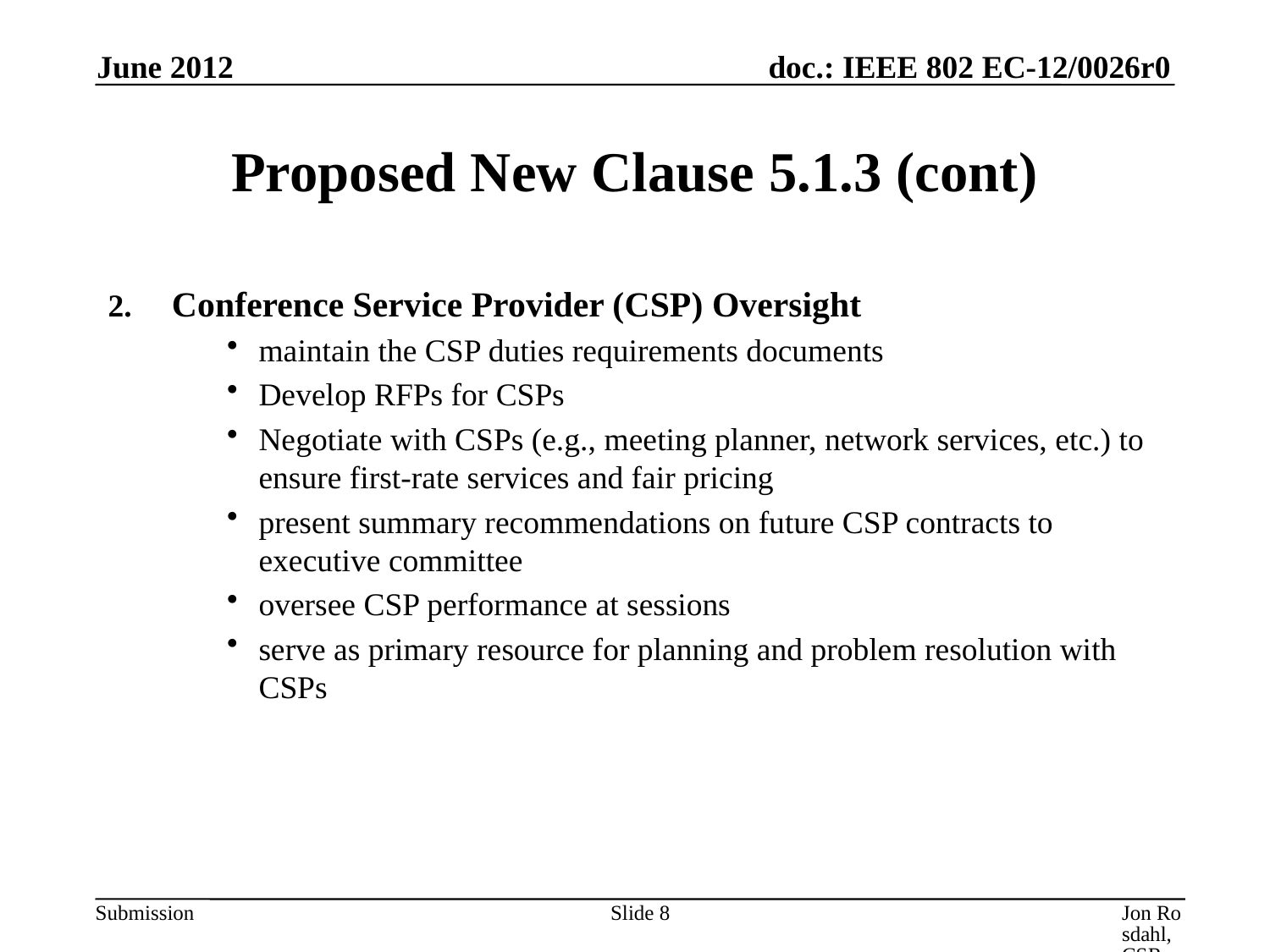

June 2012
# Proposed New Clause 5.1.3 (cont)
  Conference Service Provider (CSP) Oversight
maintain the CSP duties requirements documents
Develop RFPs for CSPs
Negotiate with CSPs (e.g., meeting planner, network services, etc.) to ensure first-rate services and fair pricing
present summary recommendations on future CSP contracts to executive committee
oversee CSP performance at sessions
serve as primary resource for planning and problem resolution with CSPs
Slide 8
Jon Rosdahl, CSR